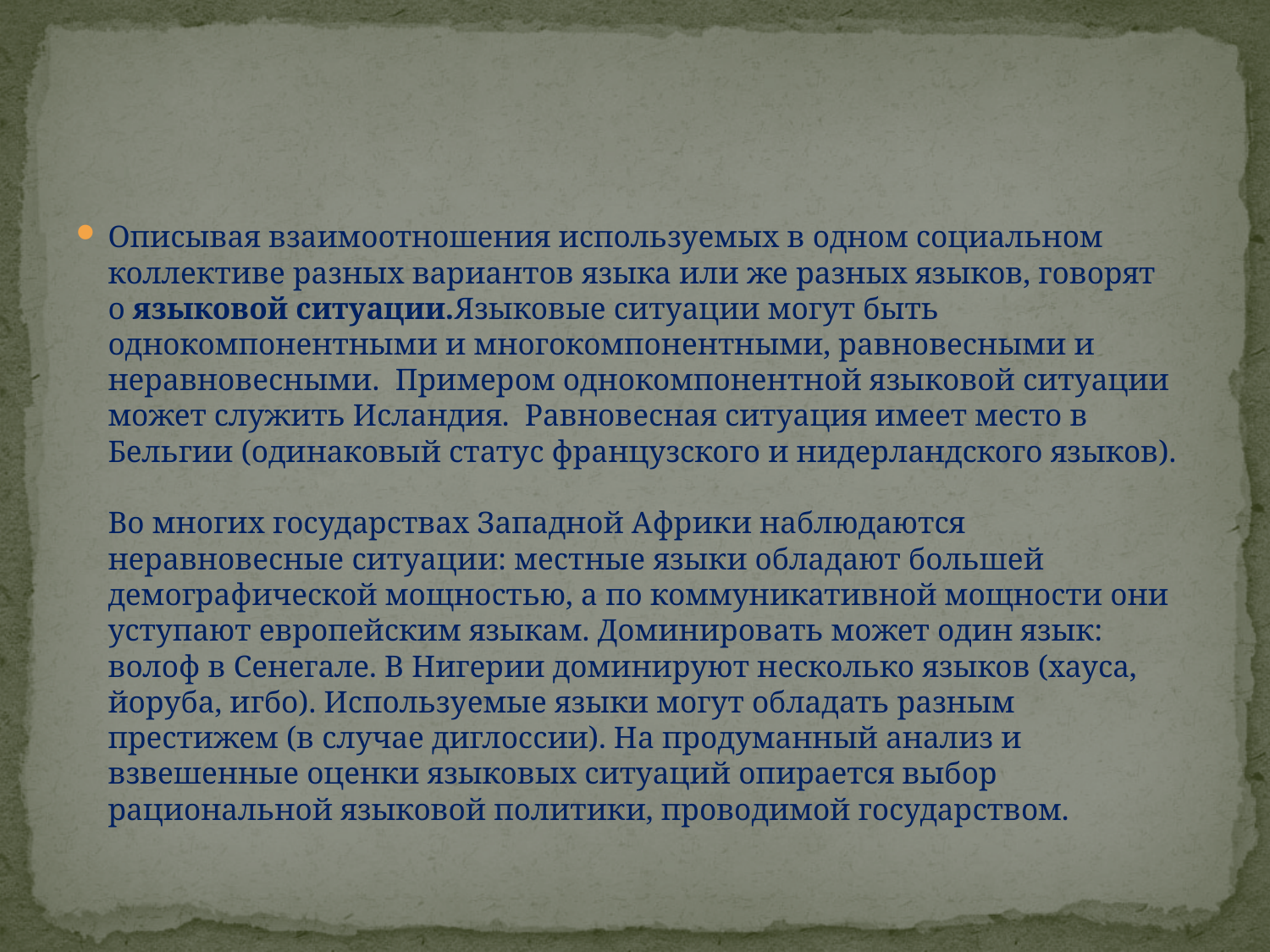

#
Описывая взаимоотношения используемых в одном социальном коллективе разных вариантов языка или же разных языков, говорят о языковой ситуации.Языковые ситуации могут быть однокомпонентными и многокомпонентными, равновесными и неравновесными.  Примером однокомпонентной языковой ситуации может служить Исландия.  Равновесная ситуация имеет место в Бельгии (одинаковый статус французского и нидерландского языков). 
    
Во многих государствах Западной Африки наблюдаются неравновесные ситуации: местные языки обладают большей демографической мощностью, а по коммуникативной мощности они уступают европейским языкам. Доминировать может один язык: волоф в Сенегале. В Нигерии доминируют несколько языков (хауса, йоруба, игбо). Используемые языки могут обладать разным престижем (в случае диглоссии). На продуманный анализ и взвешенные оценки языковых ситуаций опирается выбор рациональной языковой политики, проводимой государством.